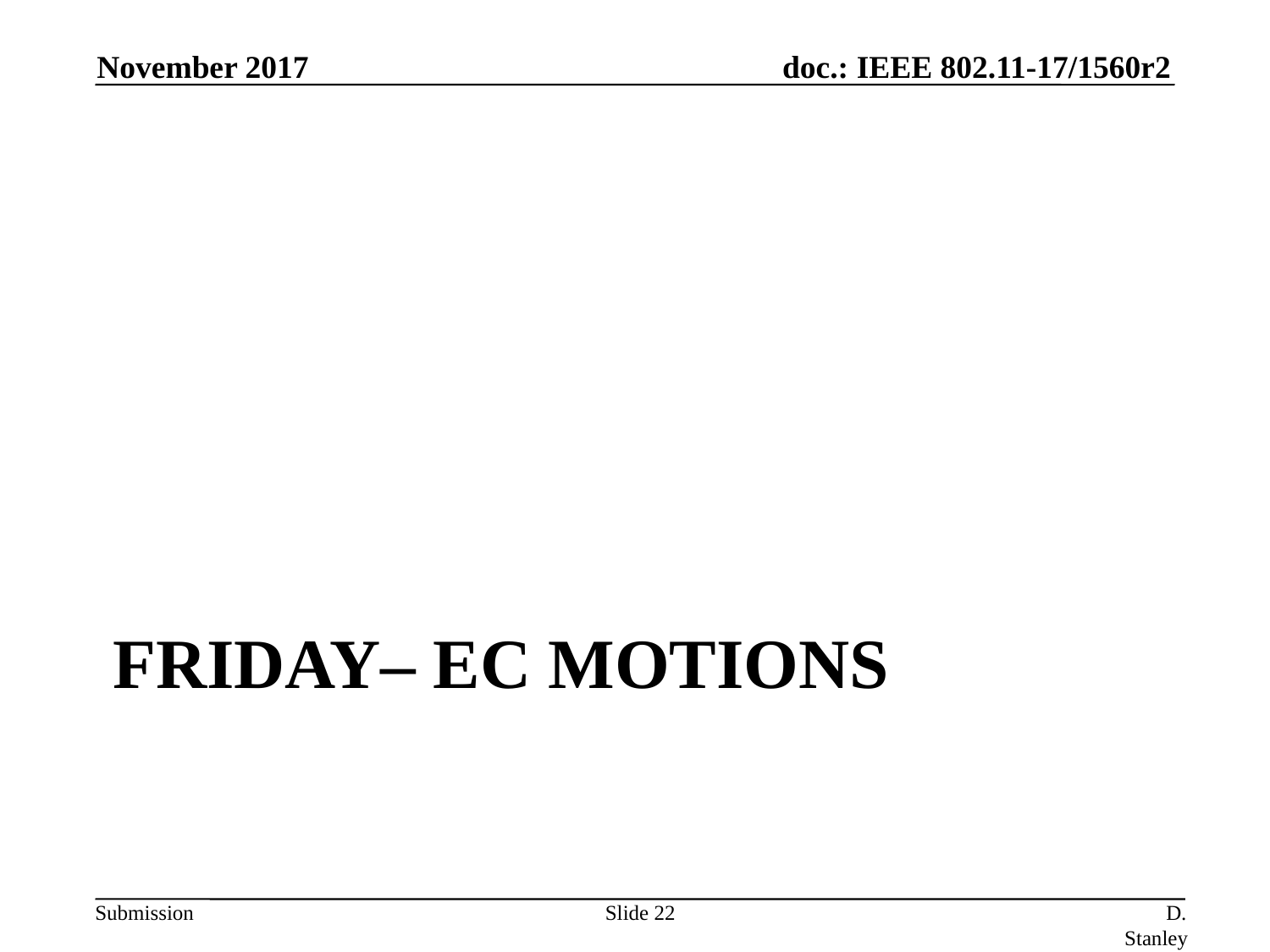

November 2017

# Friday– EC Motions
Slide 22
D. Stanley, HP Enterprise